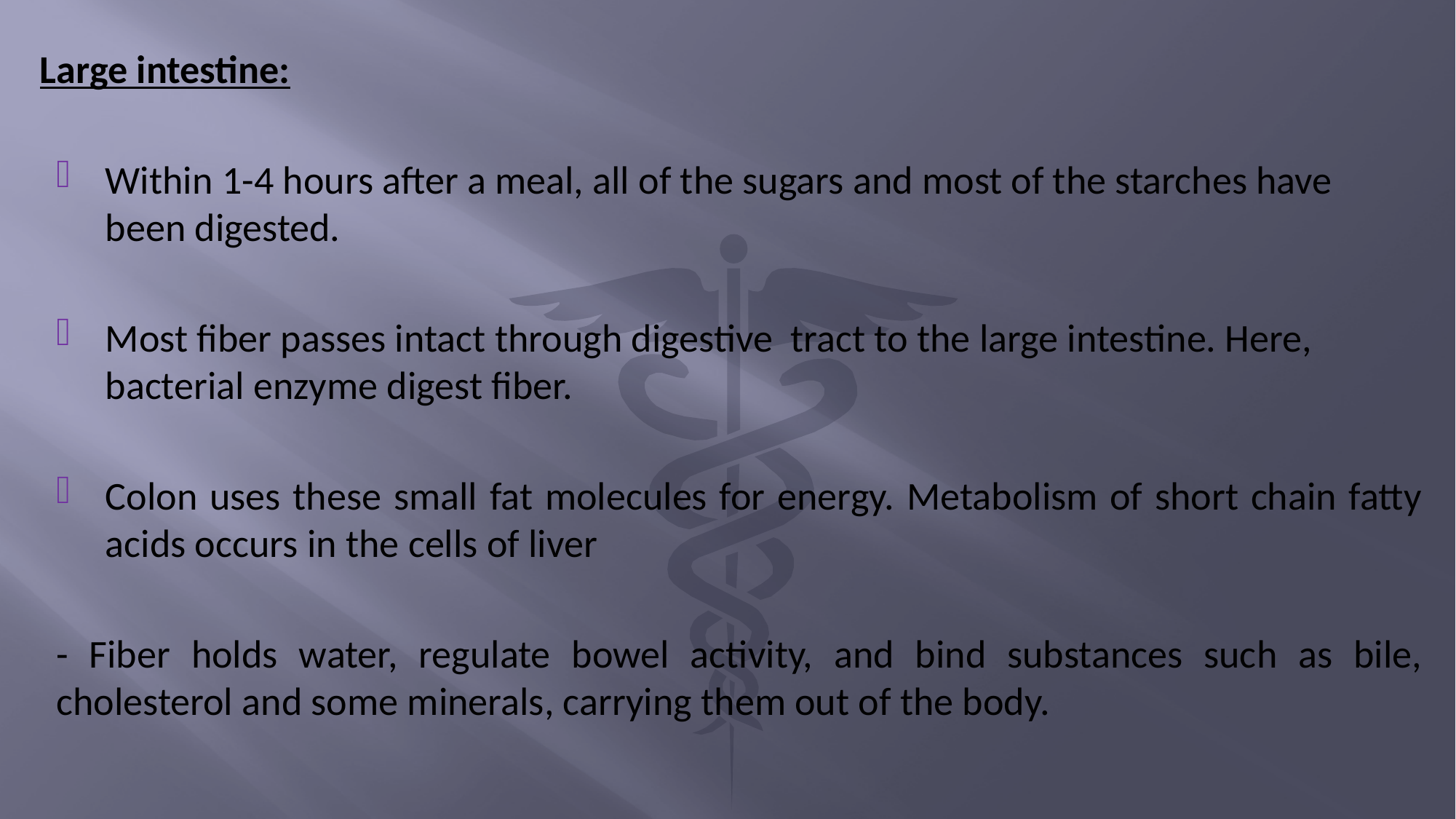

Large intestine:

Within 1-4 hours after a meal, all of the sugars and most of the starches have been digested.

Most fiber passes intact through digestive  tract to the large intestine. Here, bacterial enzyme digest fiber.

Colon uses these small fat molecules for energy. Metabolism of short chain fatty acids occurs in the cells of liver

- Fiber holds water, regulate bowel activity, and bind substances such as bile, cholesterol and some minerals, carrying them out of the body.